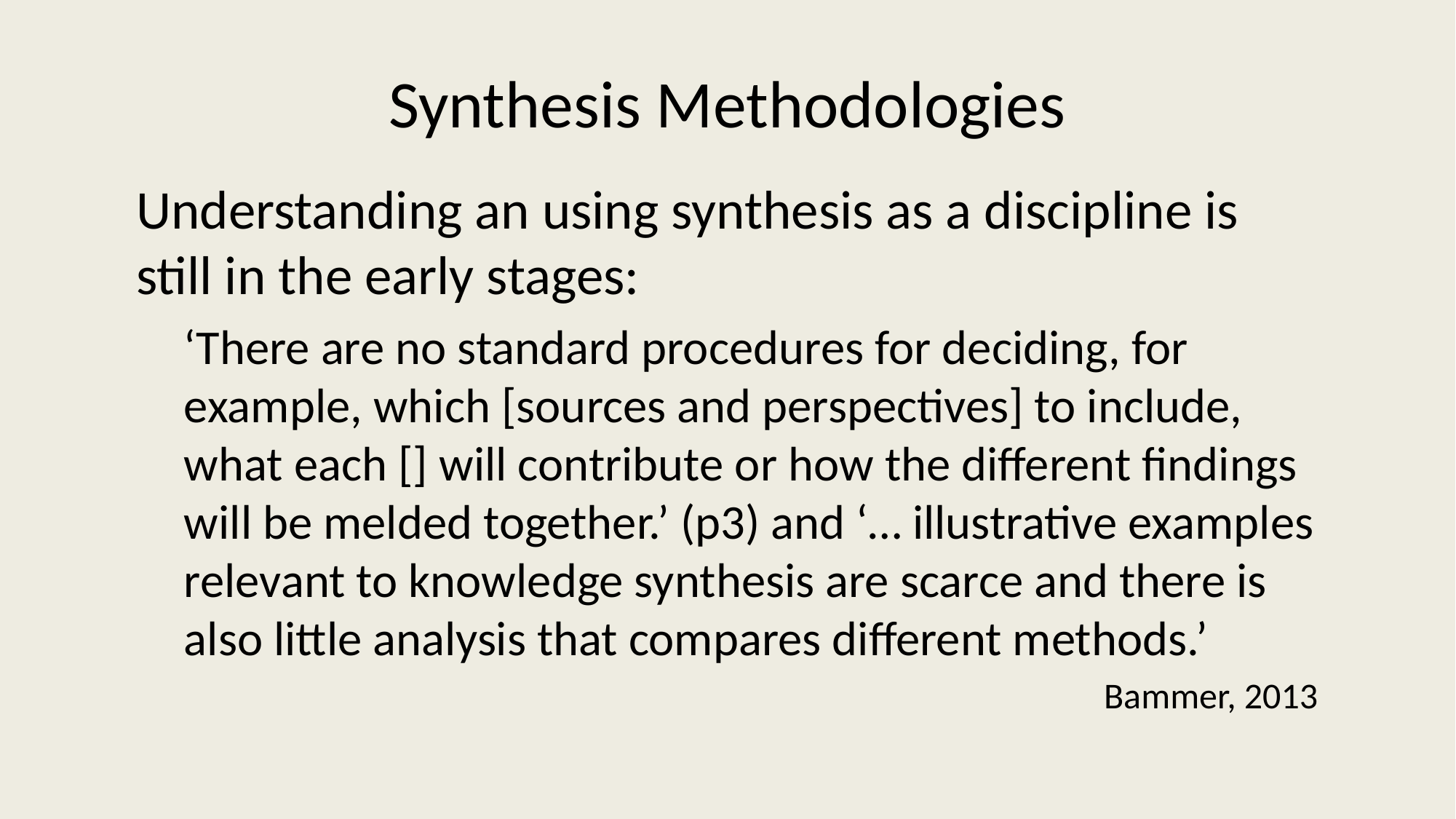

# Synthesis Methodologies
Understanding an using synthesis as a discipline is still in the early stages:
‘There are no standard procedures for deciding, for example, which [sources and perspectives] to include, what each [] will contribute or how the different findings will be melded together.’ (p3) and ‘… illustrative examples relevant to knowledge synthesis are scarce and there is also little analysis that compares different methods.’
Bammer, 2013